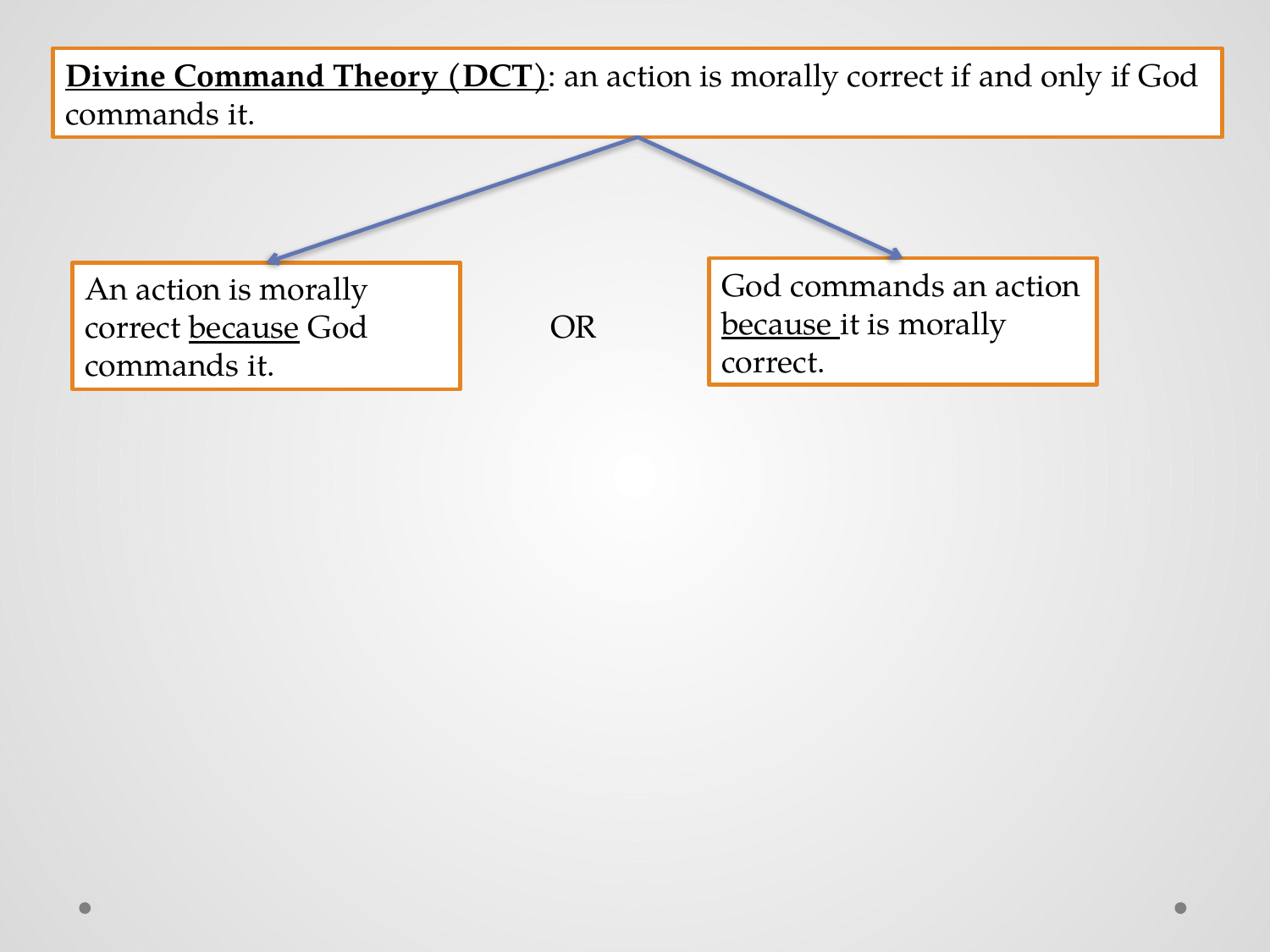

Divine Command Theory (DCT): an action is morally correct if and only if God commands it.
God commands an action because it is morally correct.
An action is morally correct because God commands it.
OR